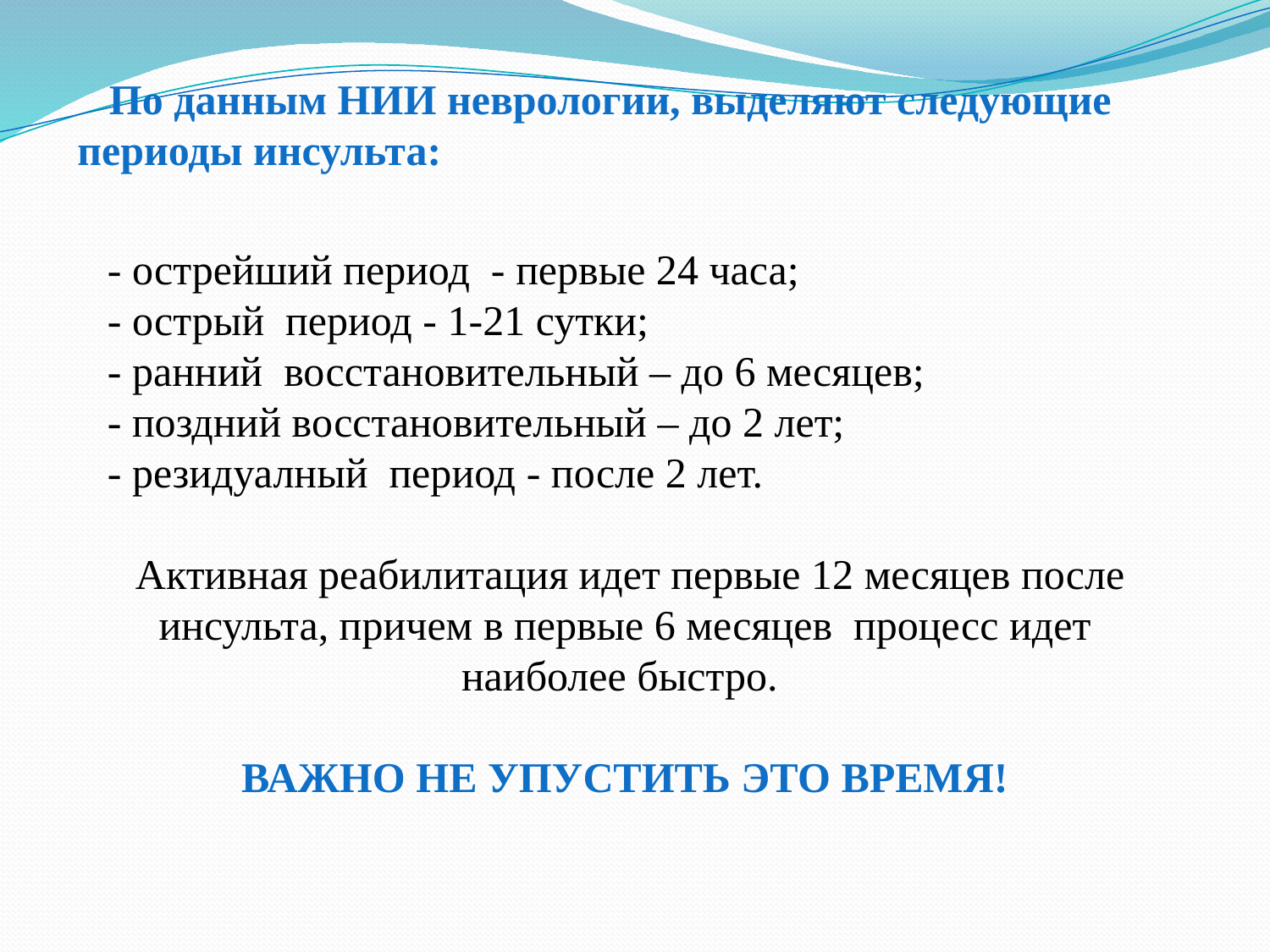

По данным НИИ неврологии, выделяют следующие периоды инсульта:
- острейший период  - первые 24 часа;
- острый  период - 1-21 сутки;
- ранний  восстановительный – до 6 месяцев;
- поздний восстановительный – до 2 лет;
- резидуалный  период - после 2 лет.

 Активная реабилитация идет первые 12 месяцев после инсульта, причем в первые 6 месяцев  процесс идет наиболее быстро.

ВАЖНО НЕ УПУСТИТЬ ЭТО ВРЕМЯ!